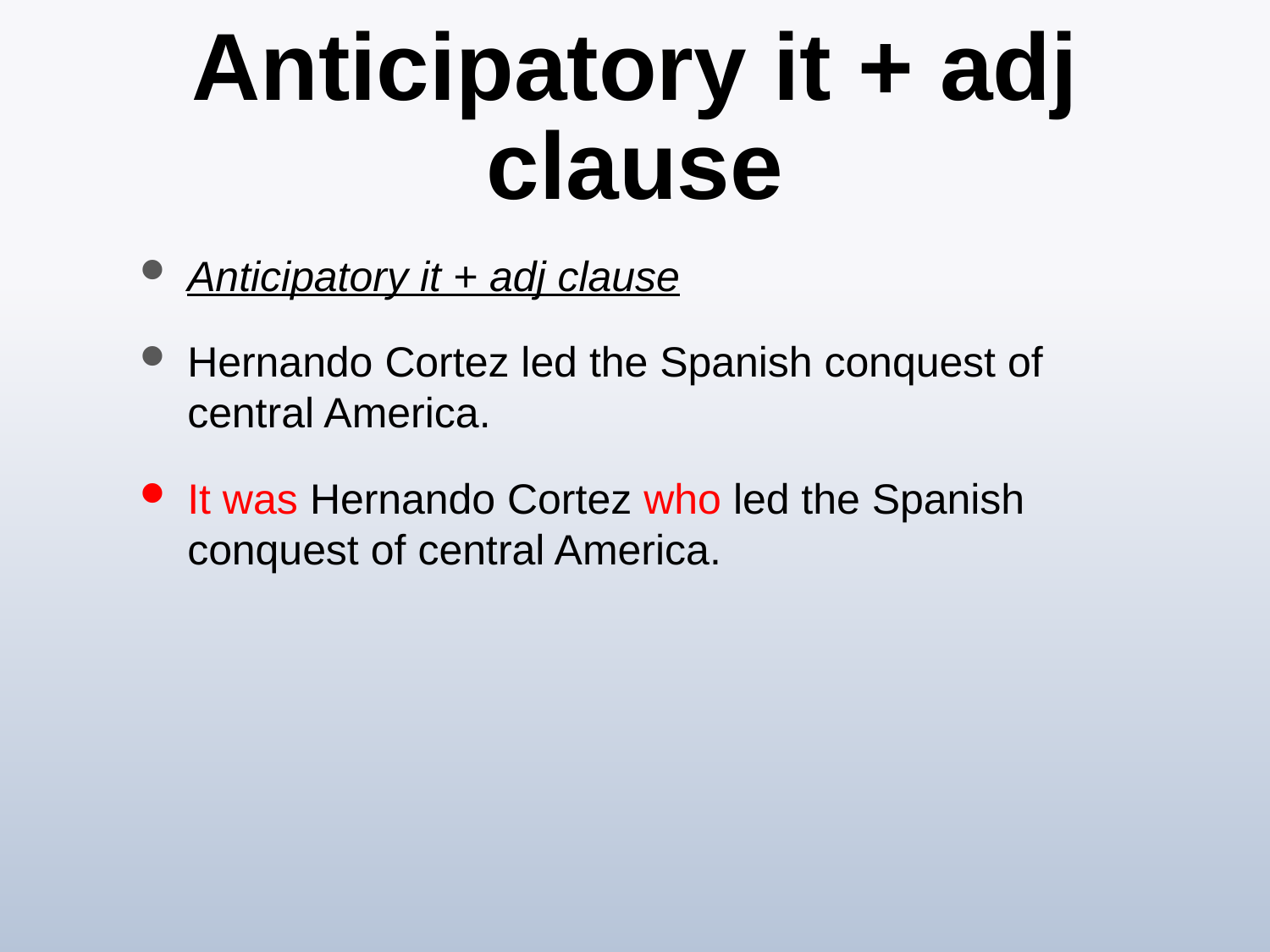

# Anticipatory it + adj clause
Anticipatory it + adj clause
Hernando Cortez led the Spanish conquest of central America.
It was Hernando Cortez who led the Spanish conquest of central America.